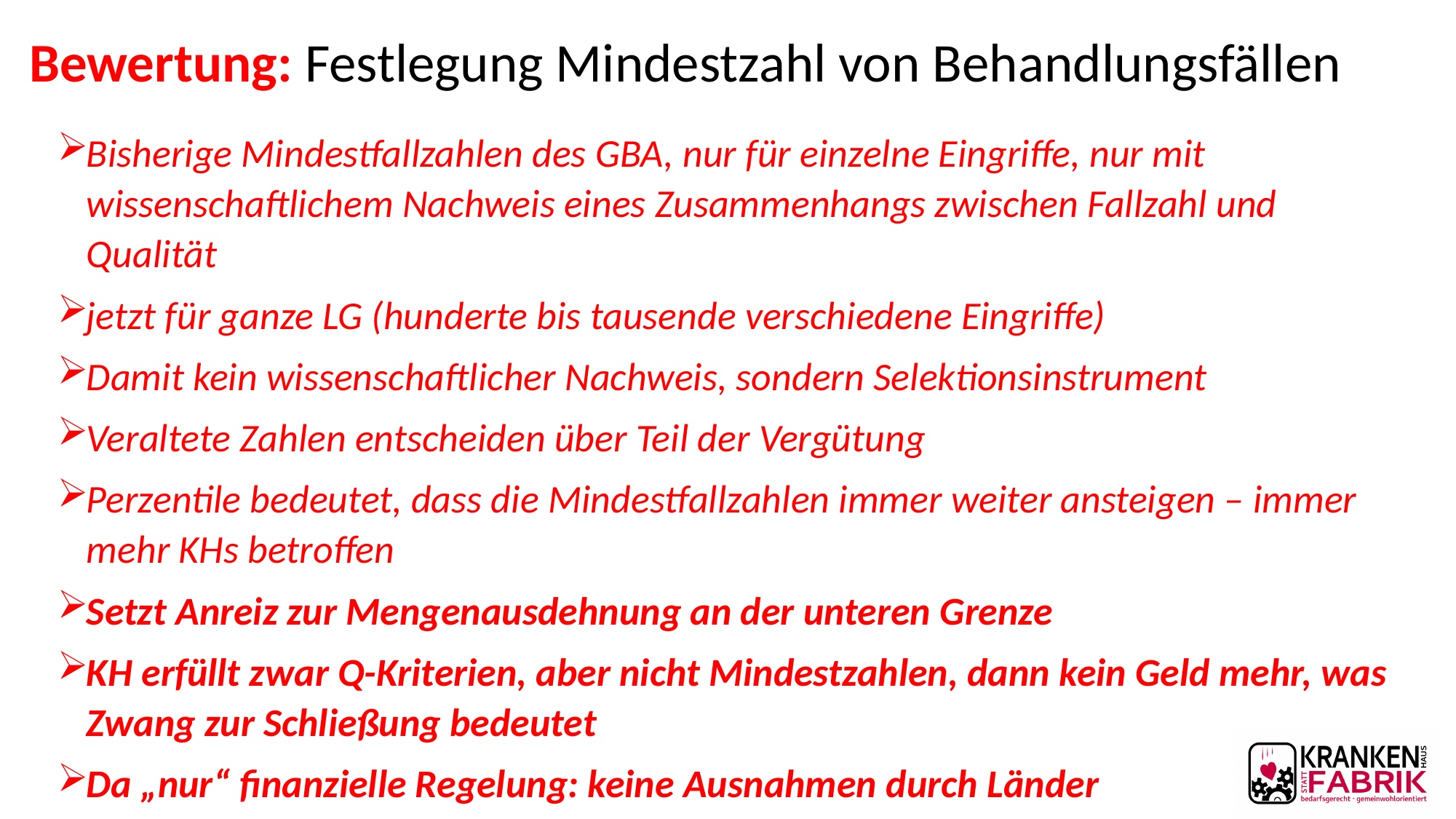

# Bewertung: Festlegung Mindestzahl von Behandlungsfällen
Bisherige Mindestfallzahlen des GBA, nur für einzelne Eingriffe, nur mit wissenschaftlichem Nachweis eines Zusammenhangs zwischen Fallzahl und Qualität
jetzt für ganze LG (hunderte bis tausende verschiedene Eingriffe)
Damit kein wissenschaftlicher Nachweis, sondern Selektionsinstrument
Veraltete Zahlen entscheiden über Teil der Vergütung
Perzentile bedeutet, dass die Mindestfallzahlen immer weiter ansteigen – immer mehr KHs betroffen
Setzt Anreiz zur Mengenausdehnung an der unteren Grenze
KH erfüllt zwar Q-Kriterien, aber nicht Mindestzahlen, dann kein Geld mehr, was Zwang zur Schließung bedeutet
Da „nur“ finanzielle Regelung: keine Ausnahmen durch Länder